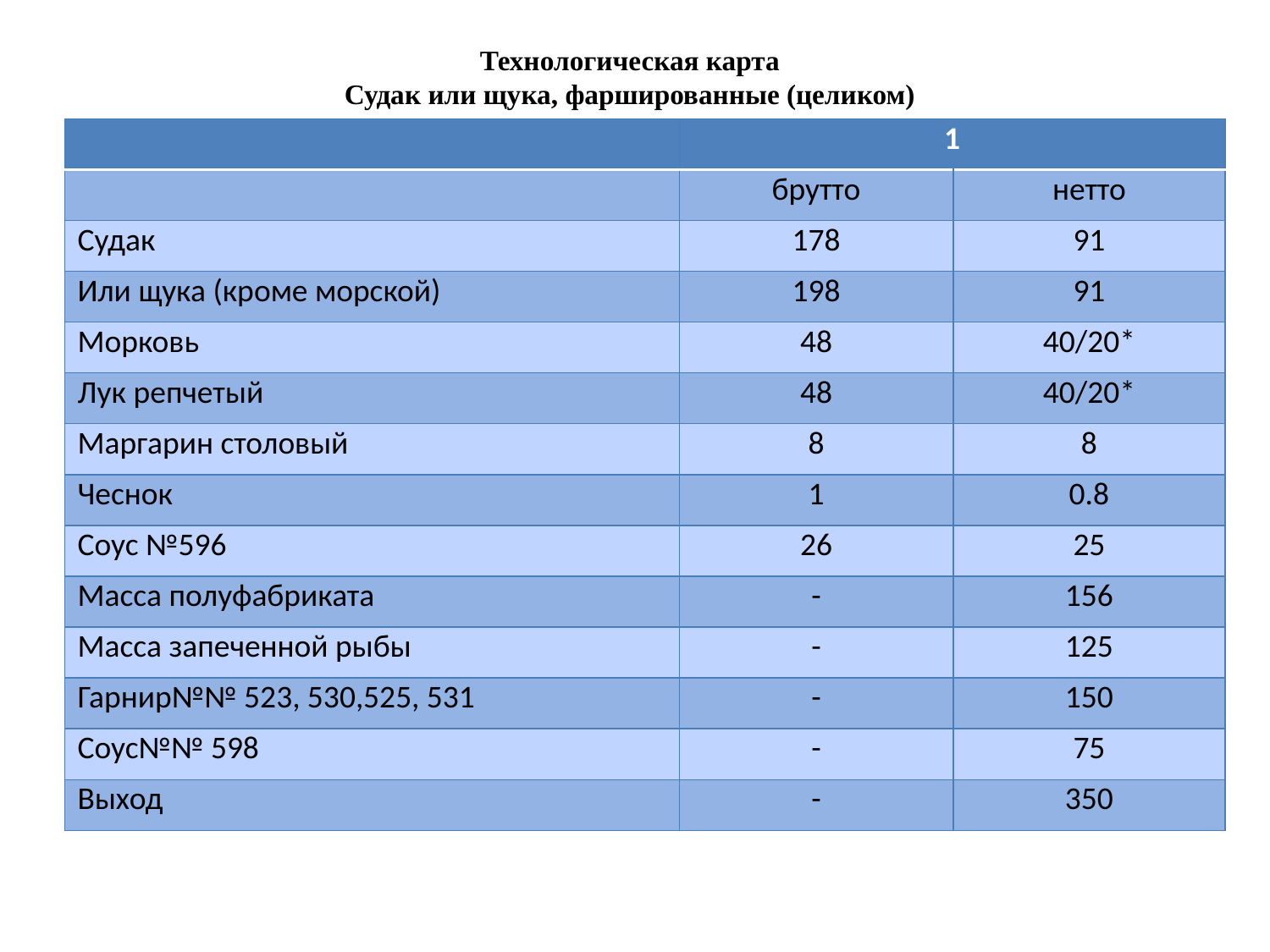

Технологическая карта
Судак или щука, фаршированные (целиком)
|  | 1 |  |
| --- | --- | --- |
|  | брутто | нетто |
| Судак | 178 | 91 |
| Или щука (кроме морской) | 198 | 91 |
| Морковь | 48 | 40/20\* |
| Лук репчетый | 48 | 40/20\* |
| Маргарин столовый | 8 | 8 |
| Чеснок | 1 | 0.8 |
| Соус №596 | 26 | 25 |
| Масса полуфабриката | - | 156 |
| Масса запеченной рыбы | - | 125 |
| Гарнир№№ 523, 530,525, 531 | - | 150 |
| Соус№№ 598 | - | 75 |
| Выход | - | 350 |